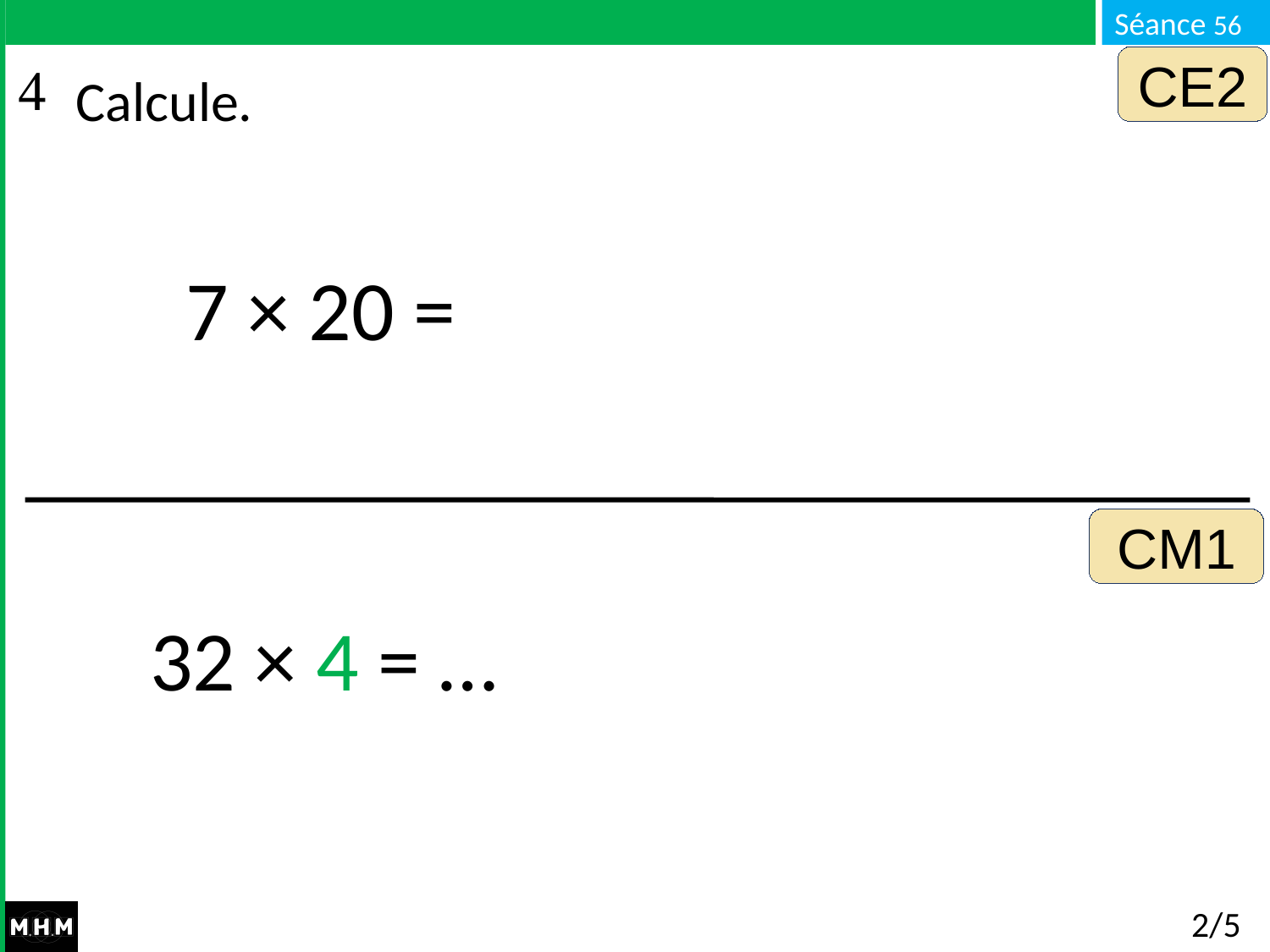

CE2
# Calcule.
7 × 20 =

CM1
32 × 4 = …
2/5